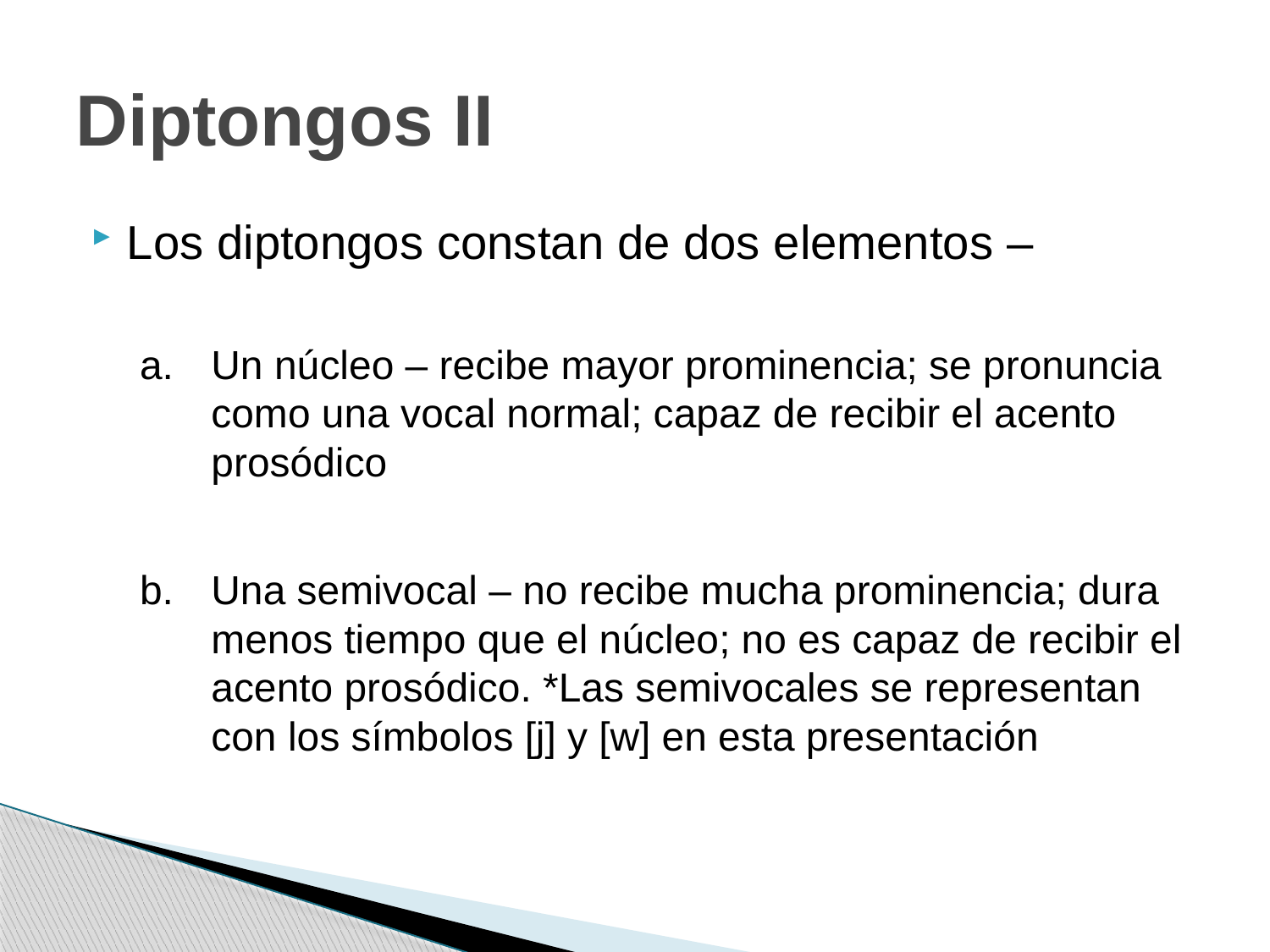

# Diptongos II
Los diptongos constan de dos elementos –

a.	Un núcleo – recibe mayor prominencia; se pronuncia como una vocal normal; capaz de recibir el acento prosódico

b.	Una semivocal – no recibe mucha prominencia; dura menos tiempo que el núcleo; no es capaz de recibir el acento prosódico. *Las semivocales se representan con los símbolos [j] y [w] en esta presentación